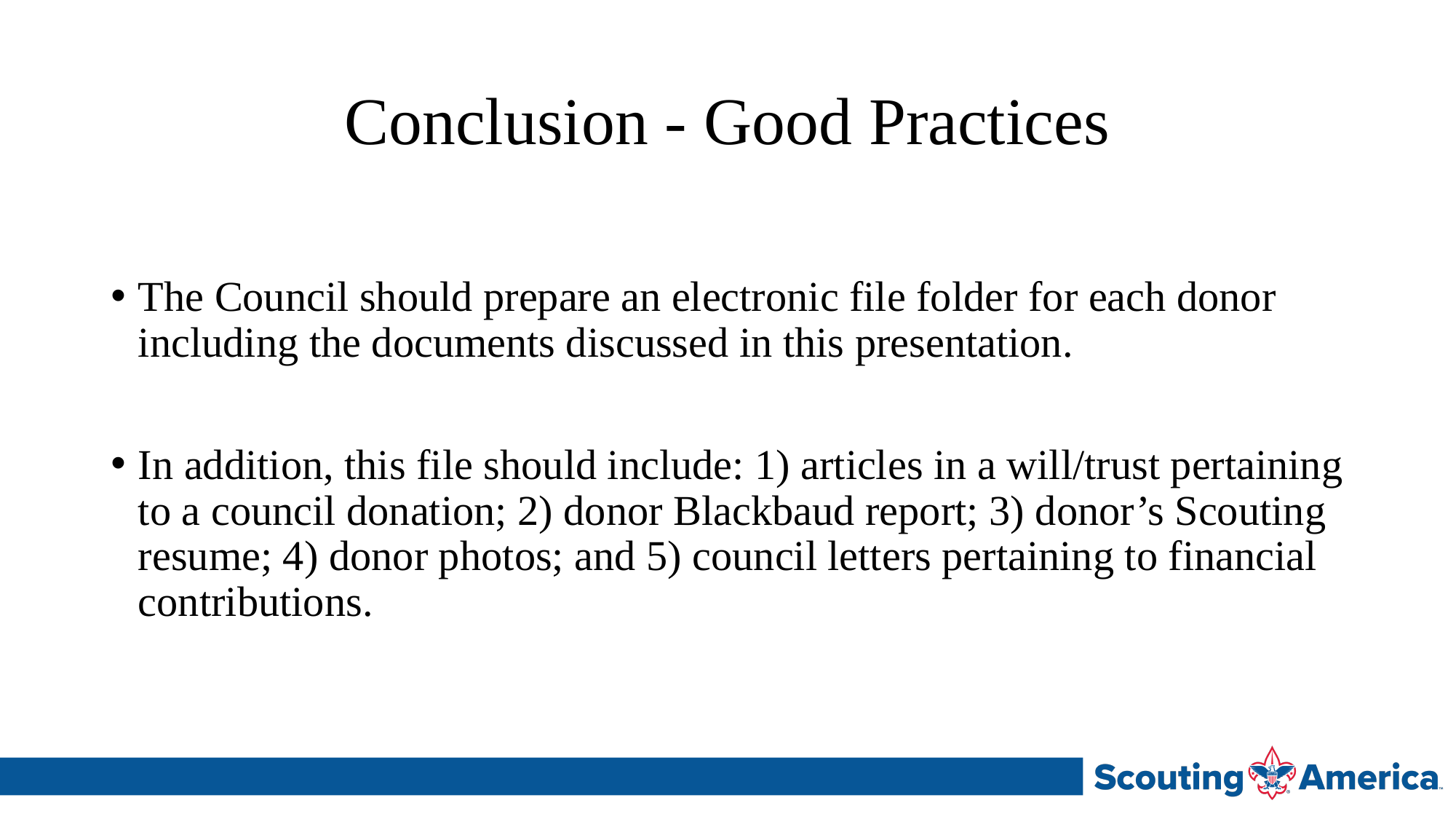

# Conclusion - Good Practices
The Council should prepare an electronic file folder for each donor including the documents discussed in this presentation.

In addition, this file should include: 1) articles in a will/trust pertaining to a council donation; 2) donor Blackbaud report; 3) donor’s Scouting resume; 4) donor photos; and 5) council letters pertaining to financial contributions.